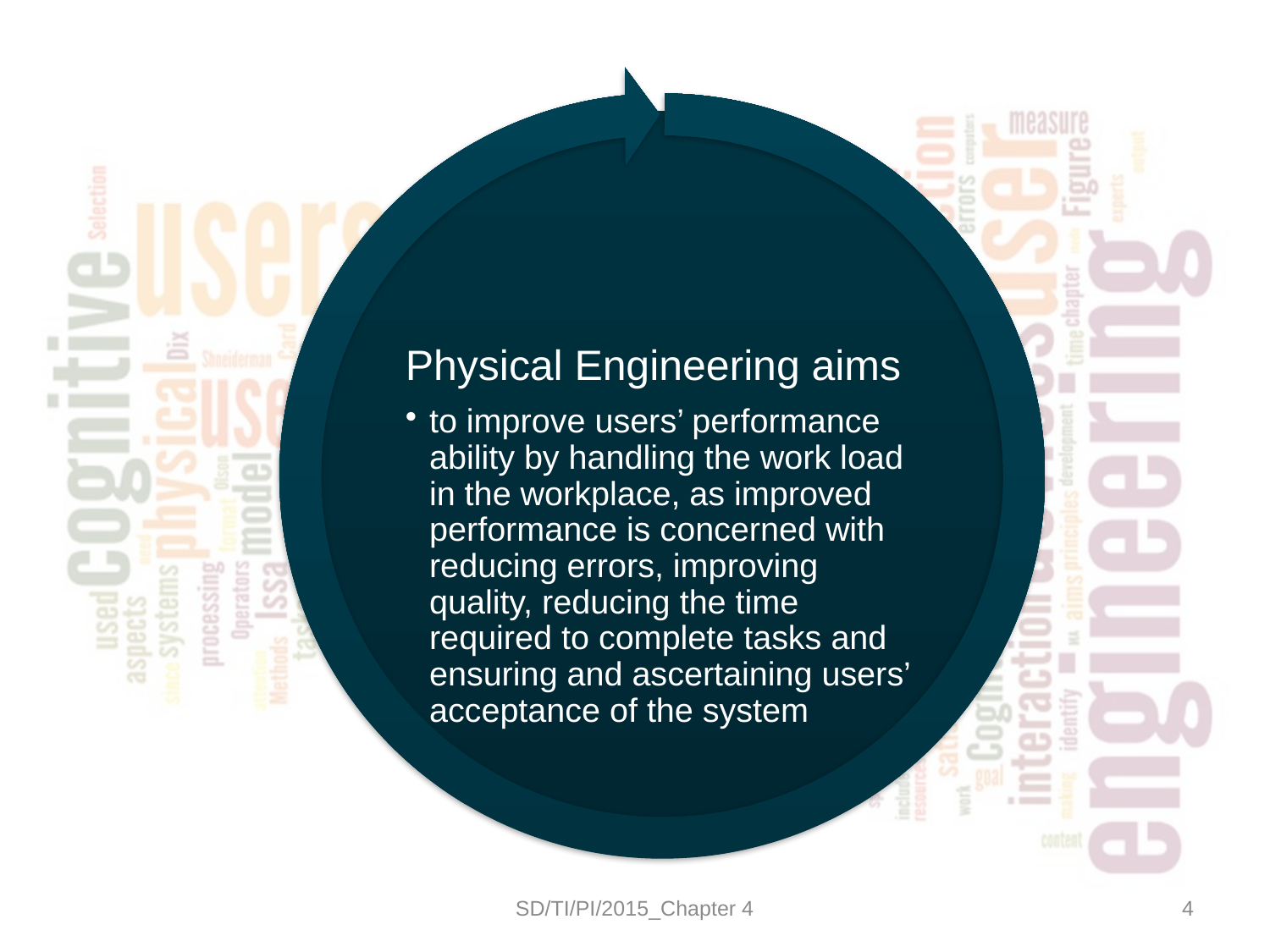

Physical Engineering aims
to improve users’ performance ability by handling the work load in the workplace, as improved performance is concerned with reducing errors, improving quality, reducing the time required to complete tasks and ensuring and ascertaining users’ acceptance of the system
SD/TI/PI/2015_Chapter 4
4